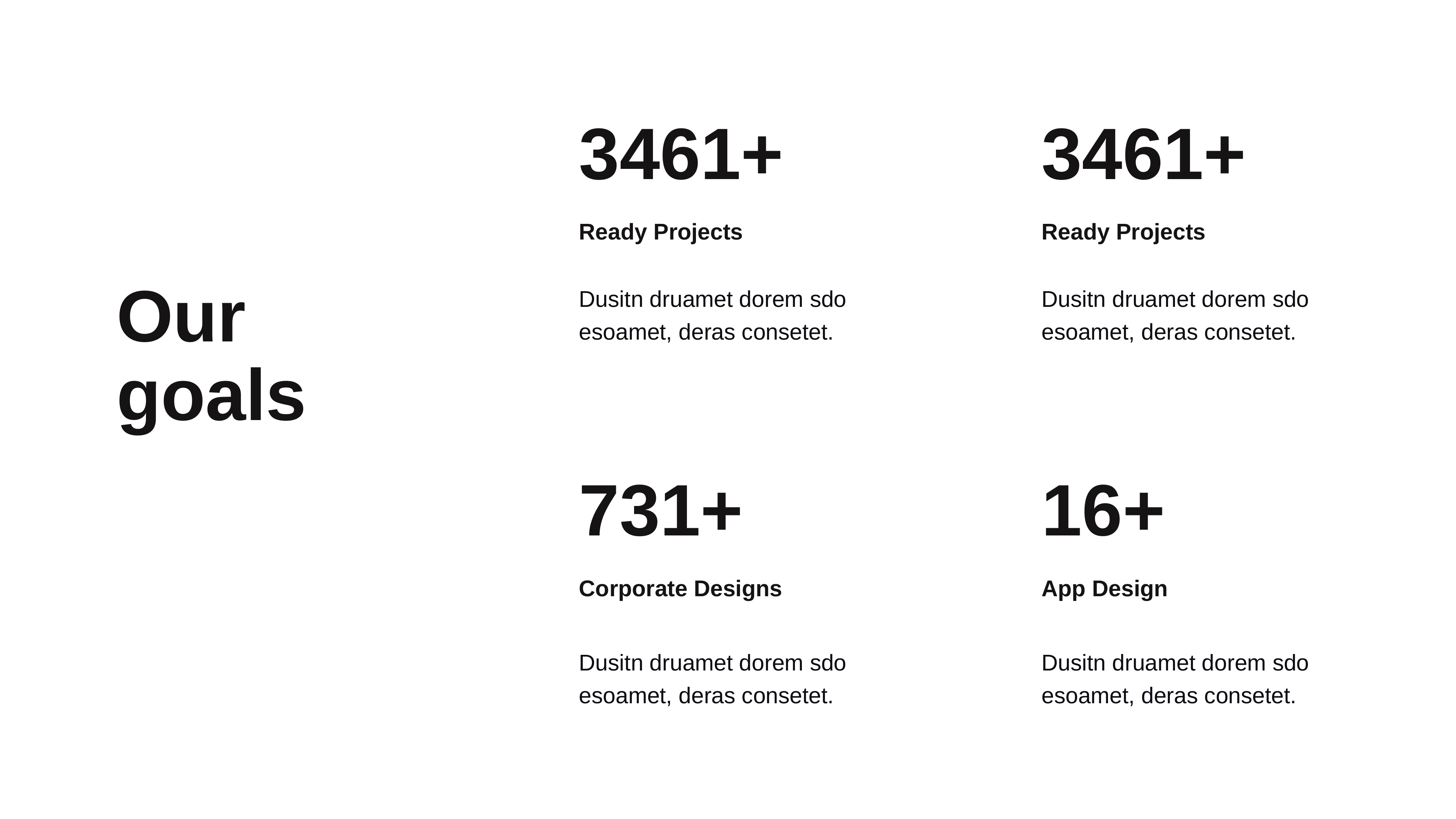

3461+
3461+
Ready Projects
Ready Projects
Our
goals
Dusitn druamet dorem sdo
esoamet, deras consetet.
Dusitn druamet dorem sdo
esoamet, deras consetet.
731+
16+
Corporate Designs
App Design
Dusitn druamet dorem sdo
esoamet, deras consetet.
Dusitn druamet dorem sdo
esoamet, deras consetet.